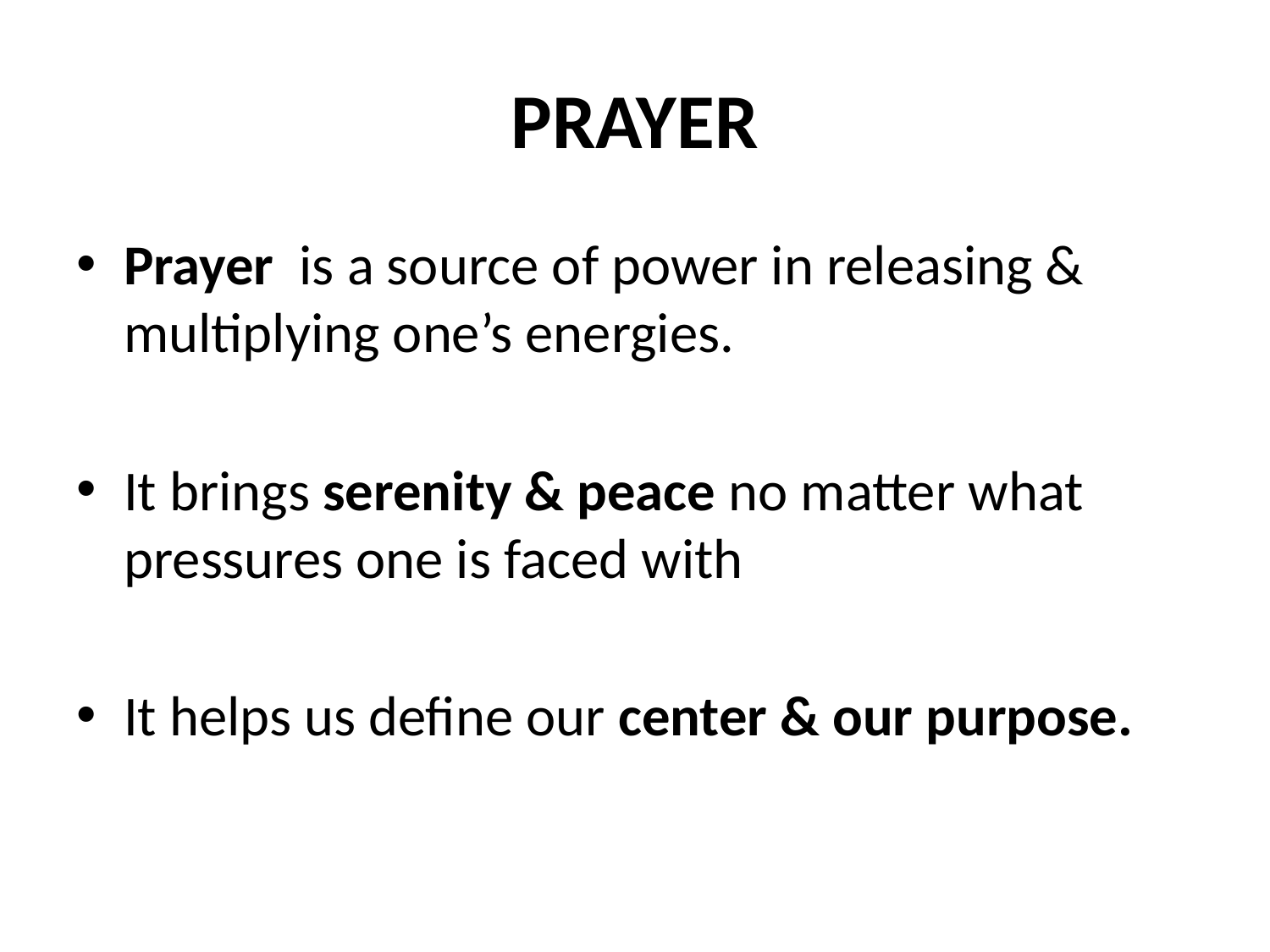

# PRAYER
Prayer  is a source of power in releasing & multiplying one’s energies.

It brings serenity & peace no matter what pressures one is faced with

It helps us define our center & our purpose.